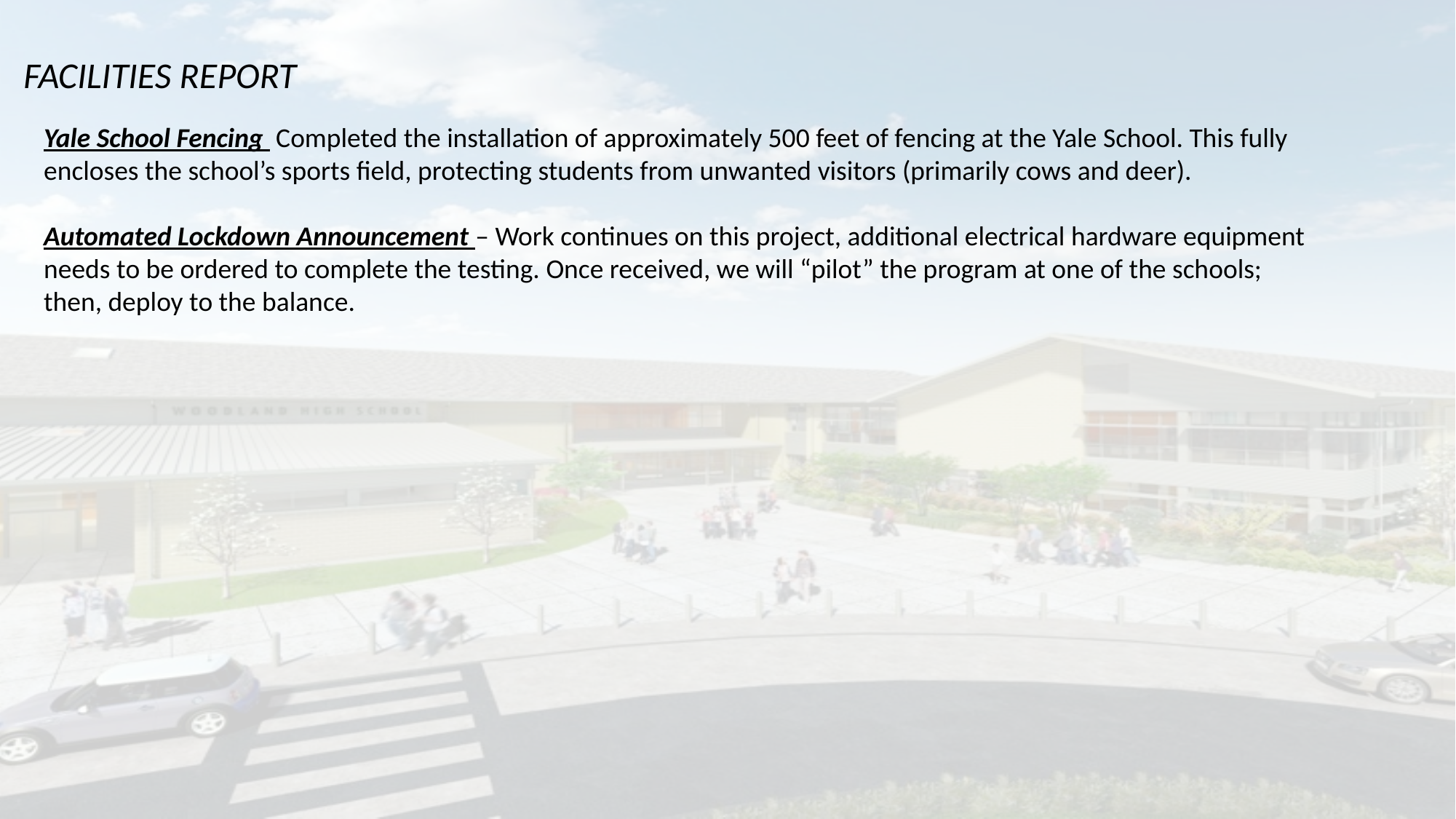

FACILITIES REPORT

Yale School Fencing  Completed the installation of approximately 500 feet of fencing at the Yale School. This fully encloses the school’s sports field, protecting students from unwanted visitors (primarily cows and deer).

Automated Lockdown Announcement – Work continues on this project, additional electrical hardware equipment needs to be ordered to complete the testing. Once received, we will “pilot” the program at one of the schools; then, deploy to the balance.